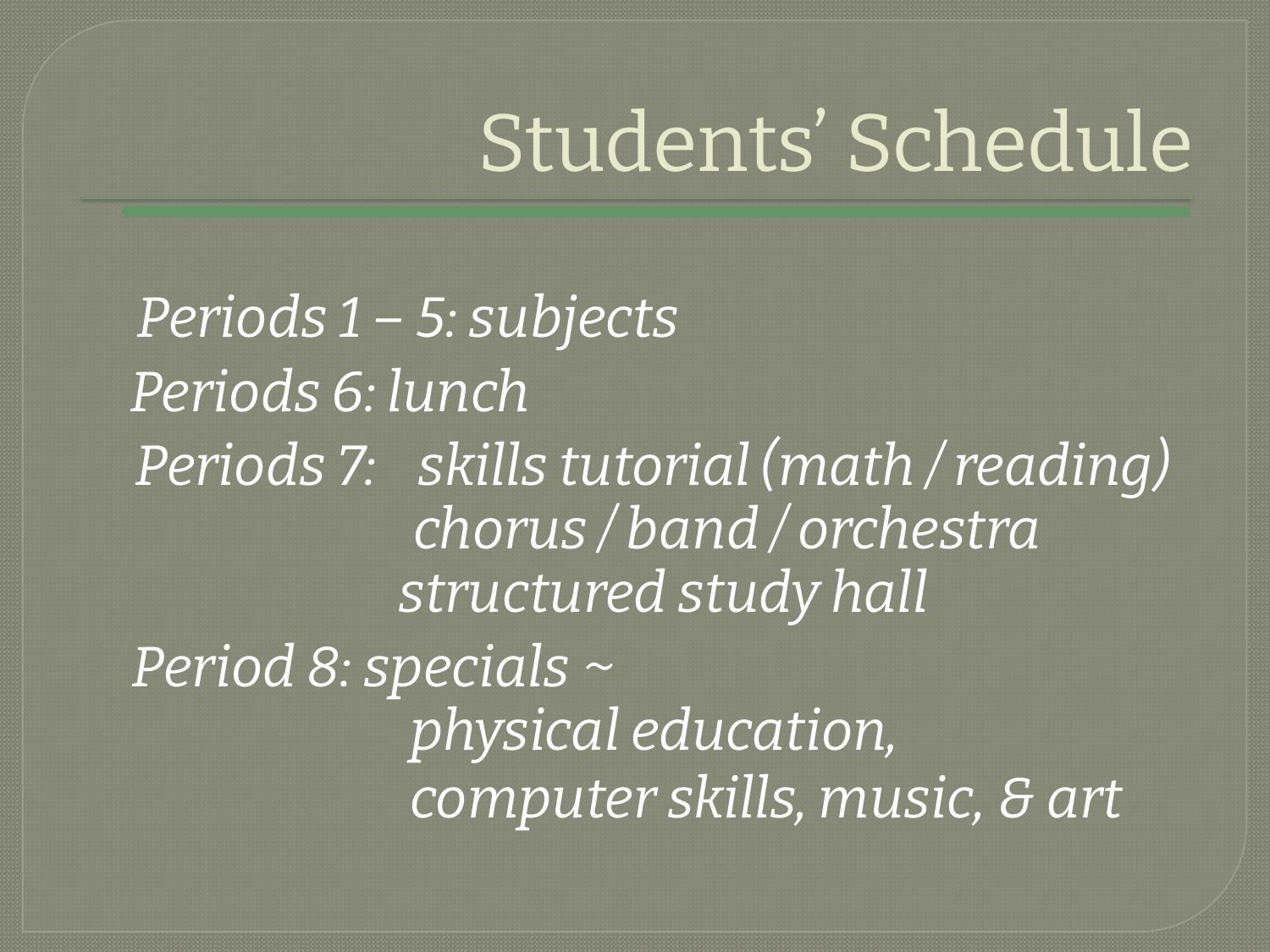

# Students’ Schedule
Periods 1 – 5: subjects
Periods 6: lunch
Periods 7:
skills tutorial (math / reading)
chorus / band / orchestra
structured study hall
Period 8: specials ~
physical education,
computer skills, music, & art